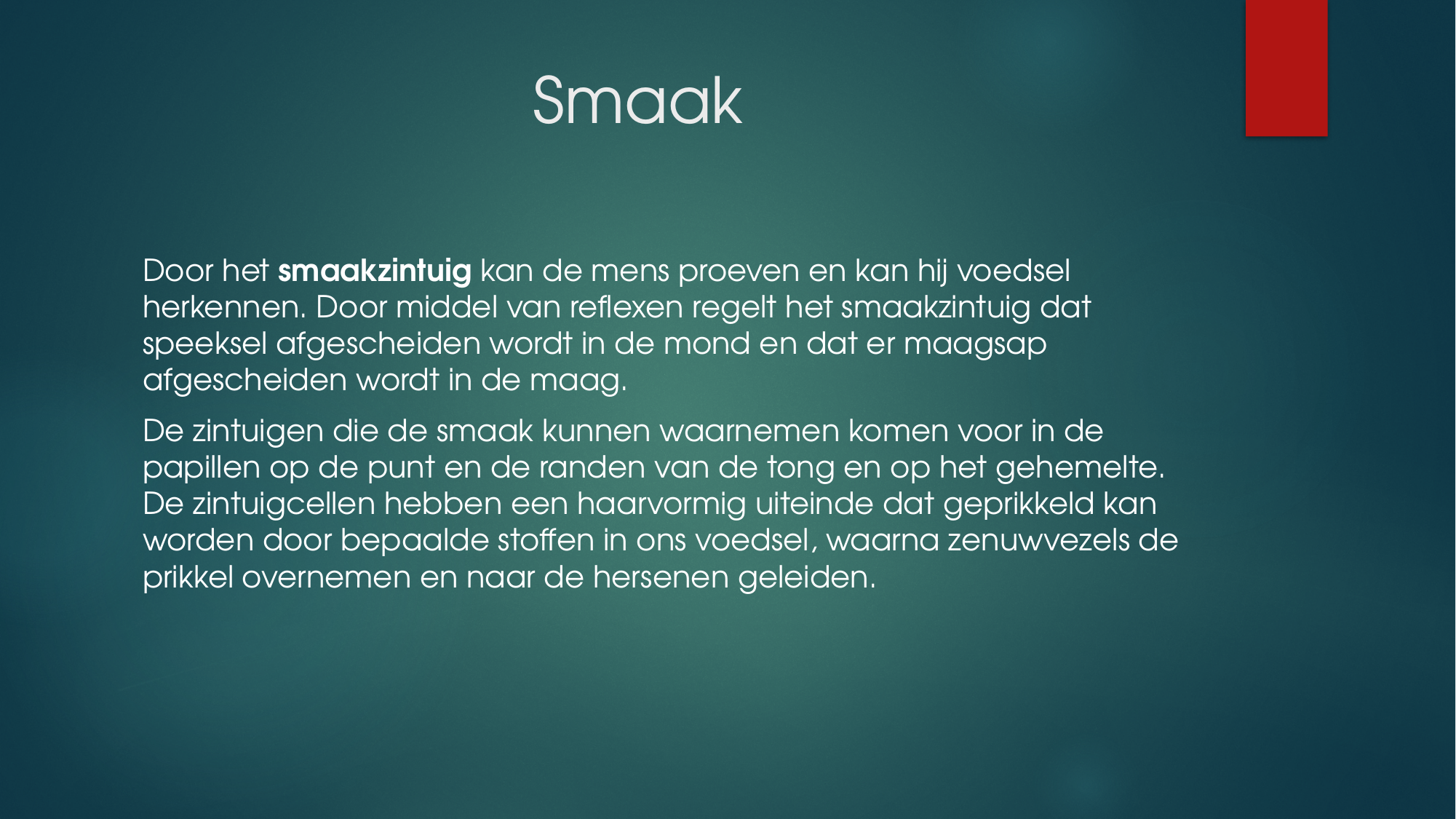

# Smaak
Door het smaakzintuig kan de mens proeven en kan hij voedsel herkennen. Door middel van reflexen regelt het smaakzintuig dat speeksel afgescheiden wordt in de mond en dat er maagsap afgescheiden wordt in de maag.
De zintuigen die de smaak kunnen waarnemen komen voor in de papillen op de punt en de randen van de tong en op het gehemelte. De zintuigcellen hebben een haarvormig uiteinde dat geprikkeld kan worden door bepaalde stoffen in ons voedsel, waarna zenuwvezels de prikkel overnemen en naar de hersenen geleiden.